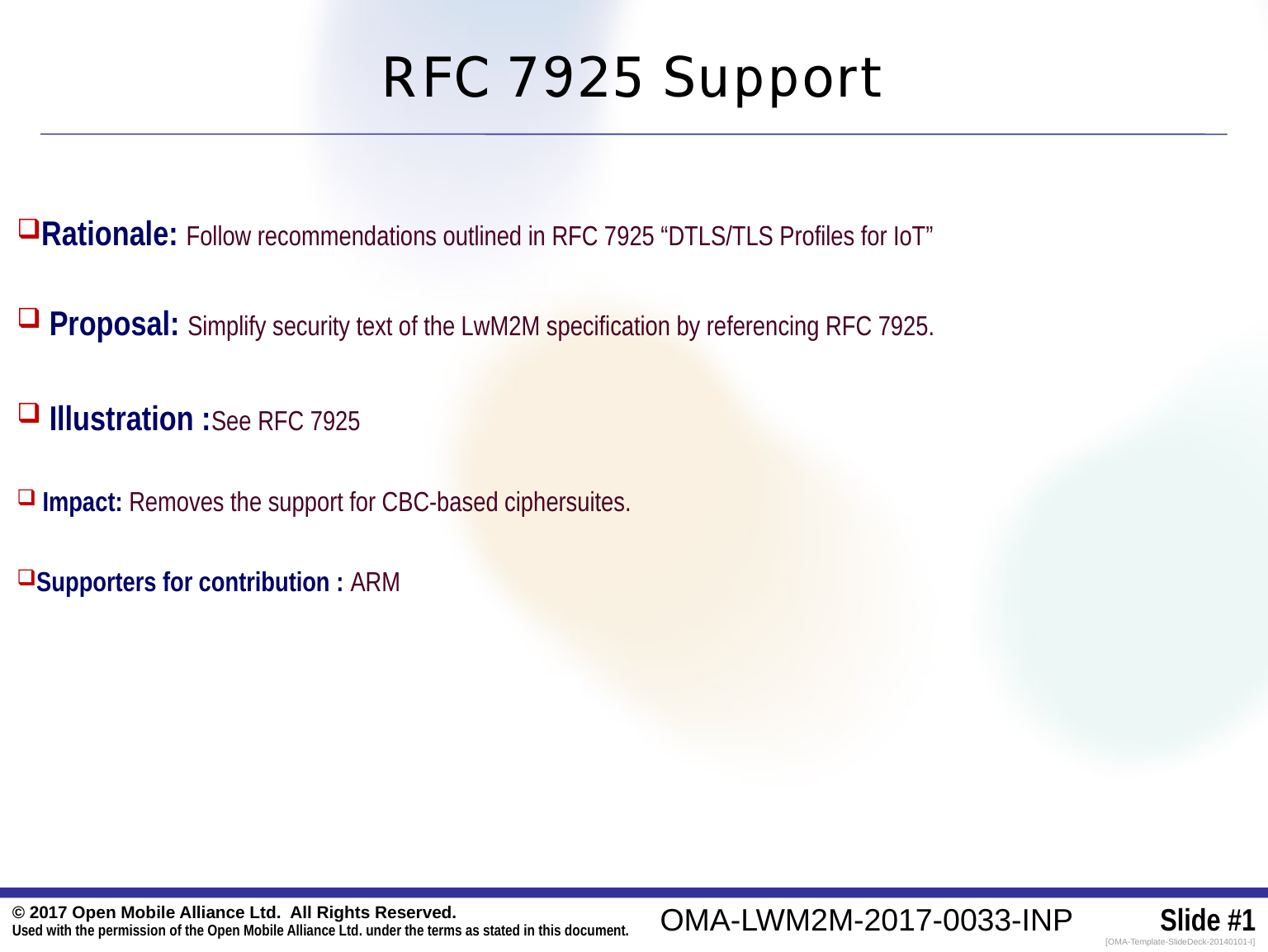

RFC 7925 Support

Rationale: Follow recommendations outlined in RFC 7925 “DTLS/TLS Profiles for IoT”

 Proposal: Simplify security text of the LwM2M specification by referencing RFC 7925.

 Illustration :See RFC 7925

 Impact: Removes the support for CBC-based ciphersuites.

Supporters for contribution : ARM